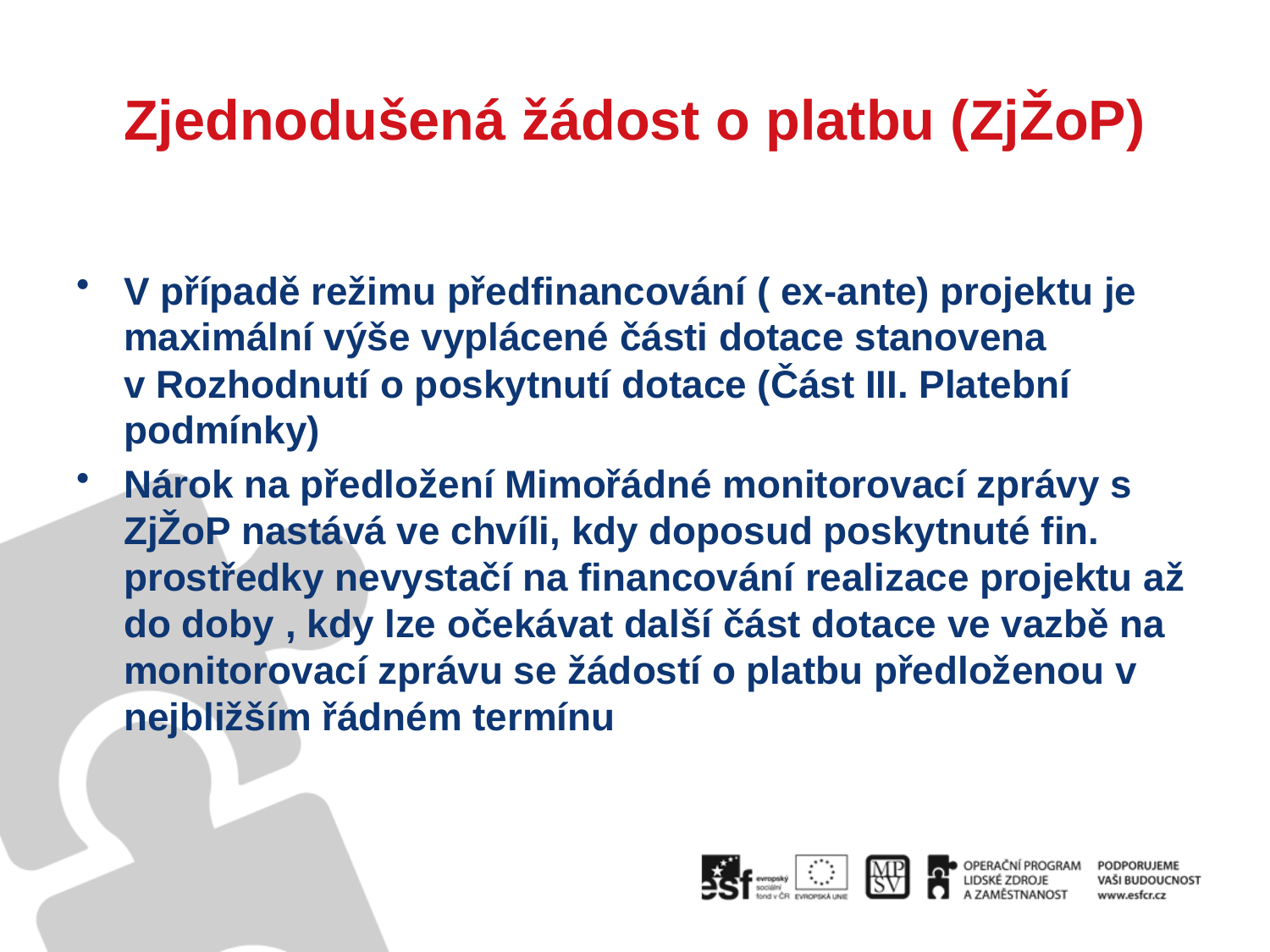

# Zjednodušená žádost o platbu (ZjŽoP)

V případě režimu předfinancování ( ex-ante) projektu je maximální výše vyplácené části dotace stanovena v Rozhodnutí o poskytnutí dotace (Část III. Platební podmínky)
Nárok na předložení Mimořádné monitorovací zprávy s ZjŽoP nastává ve chvíli, kdy doposud poskytnuté fin. prostředky nevystačí na financování realizace projektu až do doby , kdy lze očekávat další část dotace ve vazbě na monitorovací zprávu se žádostí o platbu předloženou v nejbližším řádném termínu